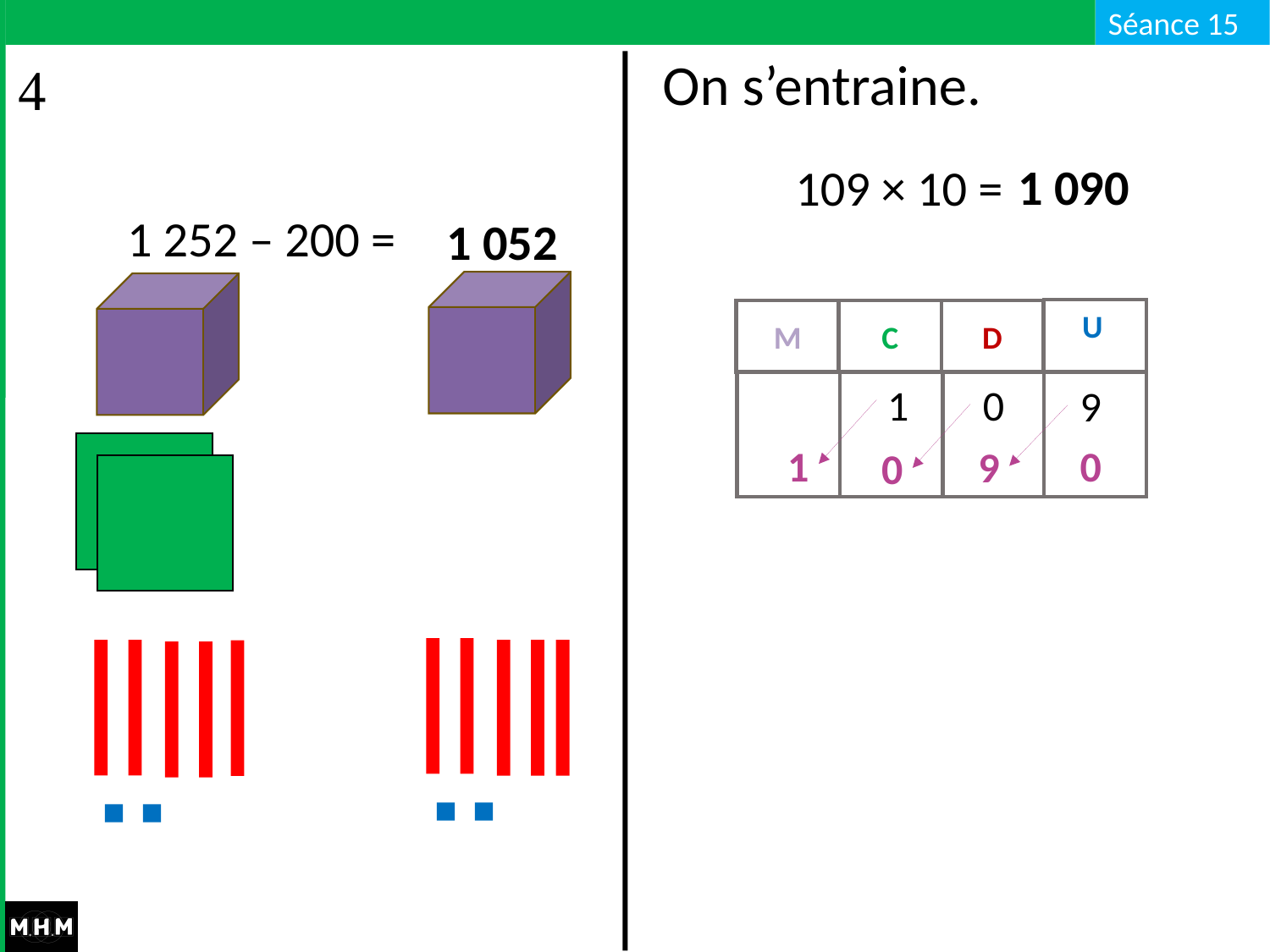

# On s’entraine.

1 090
109 × 10 =
1 252 – 200 =
1 052

U
M
C
D

1

0
9

1
0
9
0